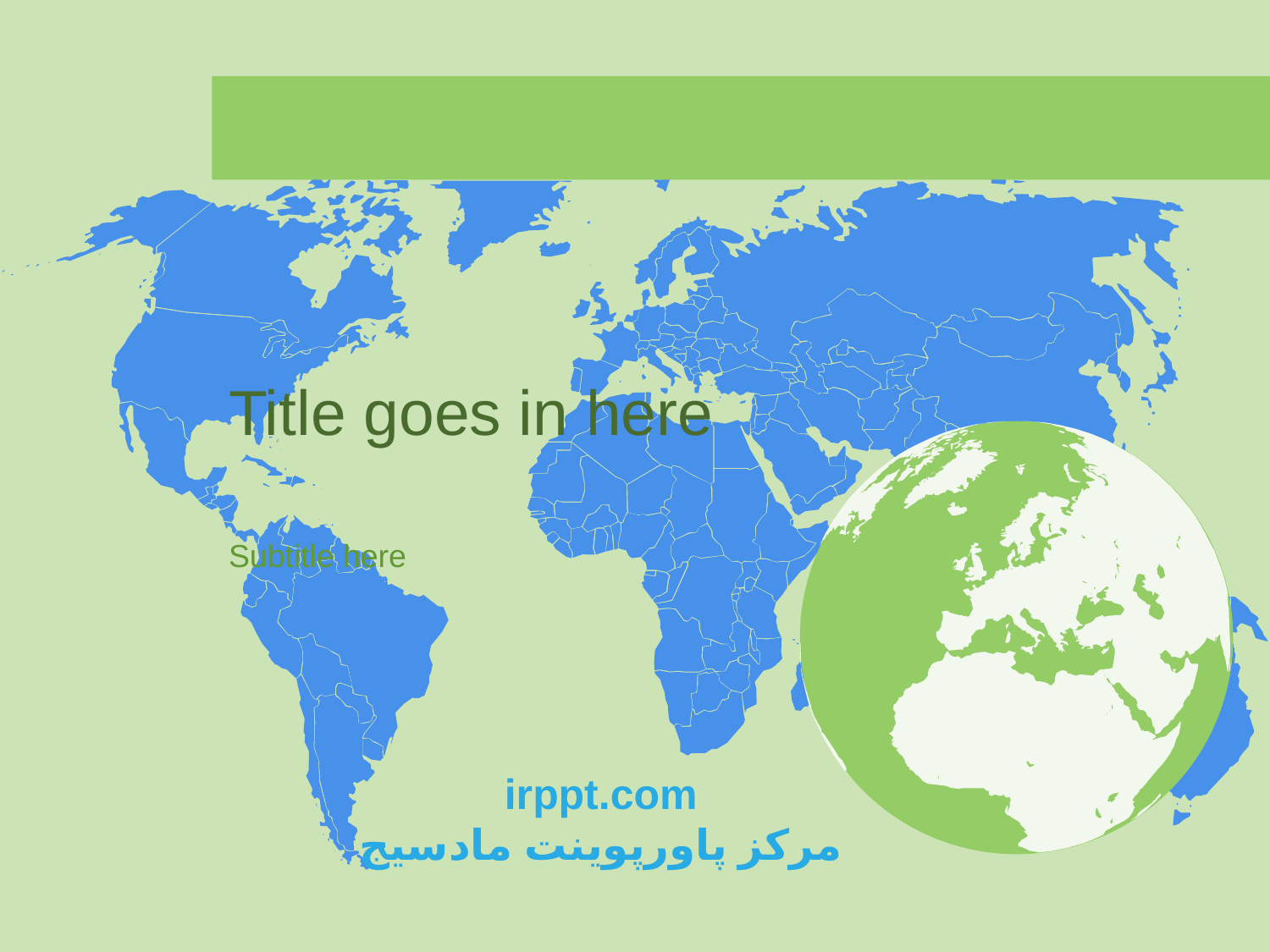

# Title goes in here
Subtitle here
irppt.com
مرکز پاورپوینت مادسیج